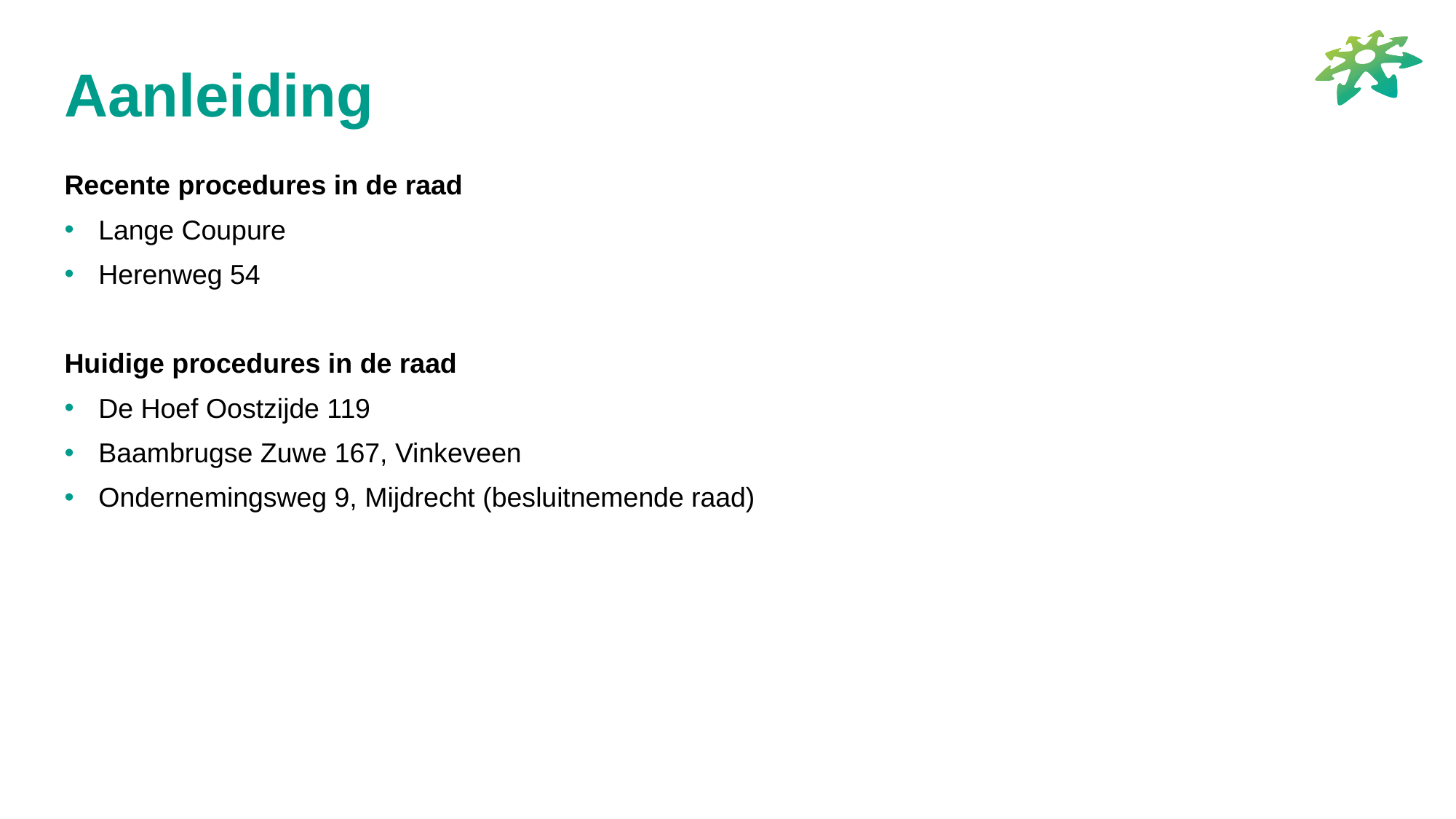

# Aanleiding
Recente procedures in de raad
Lange Coupure
Herenweg 54

Huidige procedures in de raad
De Hoef Oostzijde 119
Baambrugse Zuwe 167, Vinkeveen
Ondernemingsweg 9, Mijdrecht (besluitnemende raad)